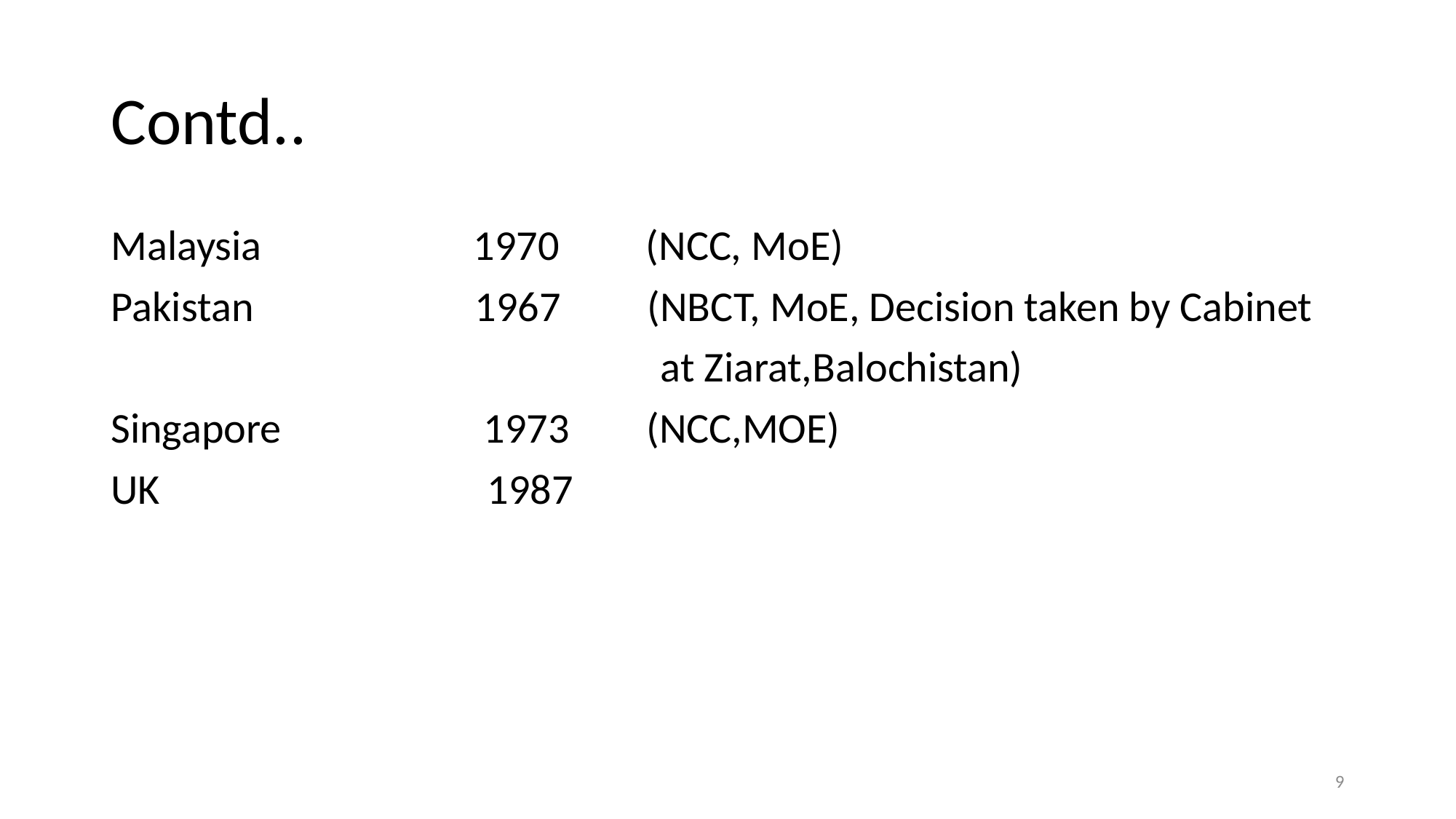

# Contd..
Malaysia                      1970         (NCC, MoE)
Pakistan                       1967         (NBCT, MoE, Decision taken by Cabinet
                                                         at Ziarat,Balochistan)
Singapore                     1973        (NCC,MOE)
UK                                  1987
9